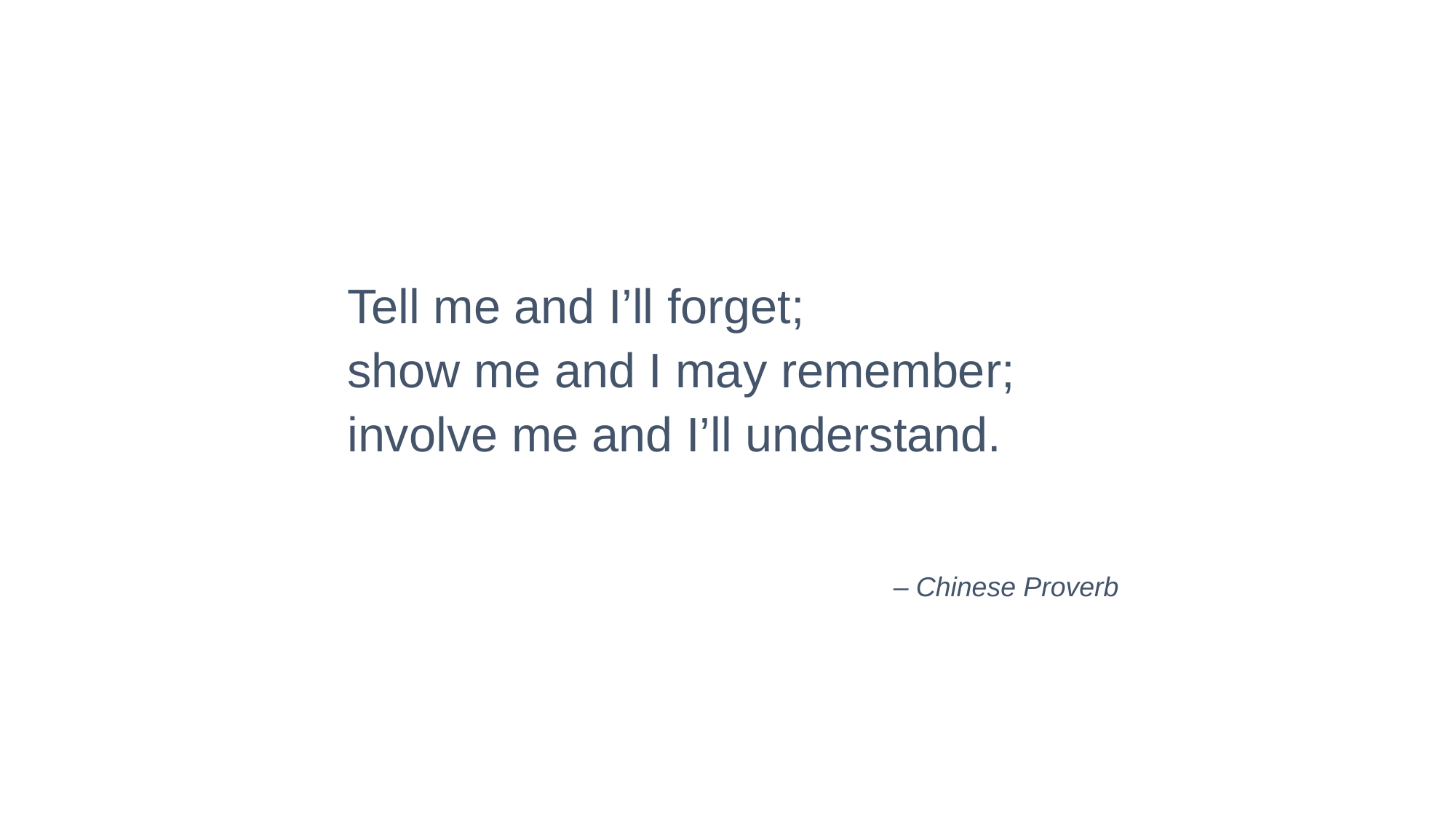

Tell me and I’ll forget;
show me and I may remember;
involve me and I’ll understand.
– Chinese Proverb